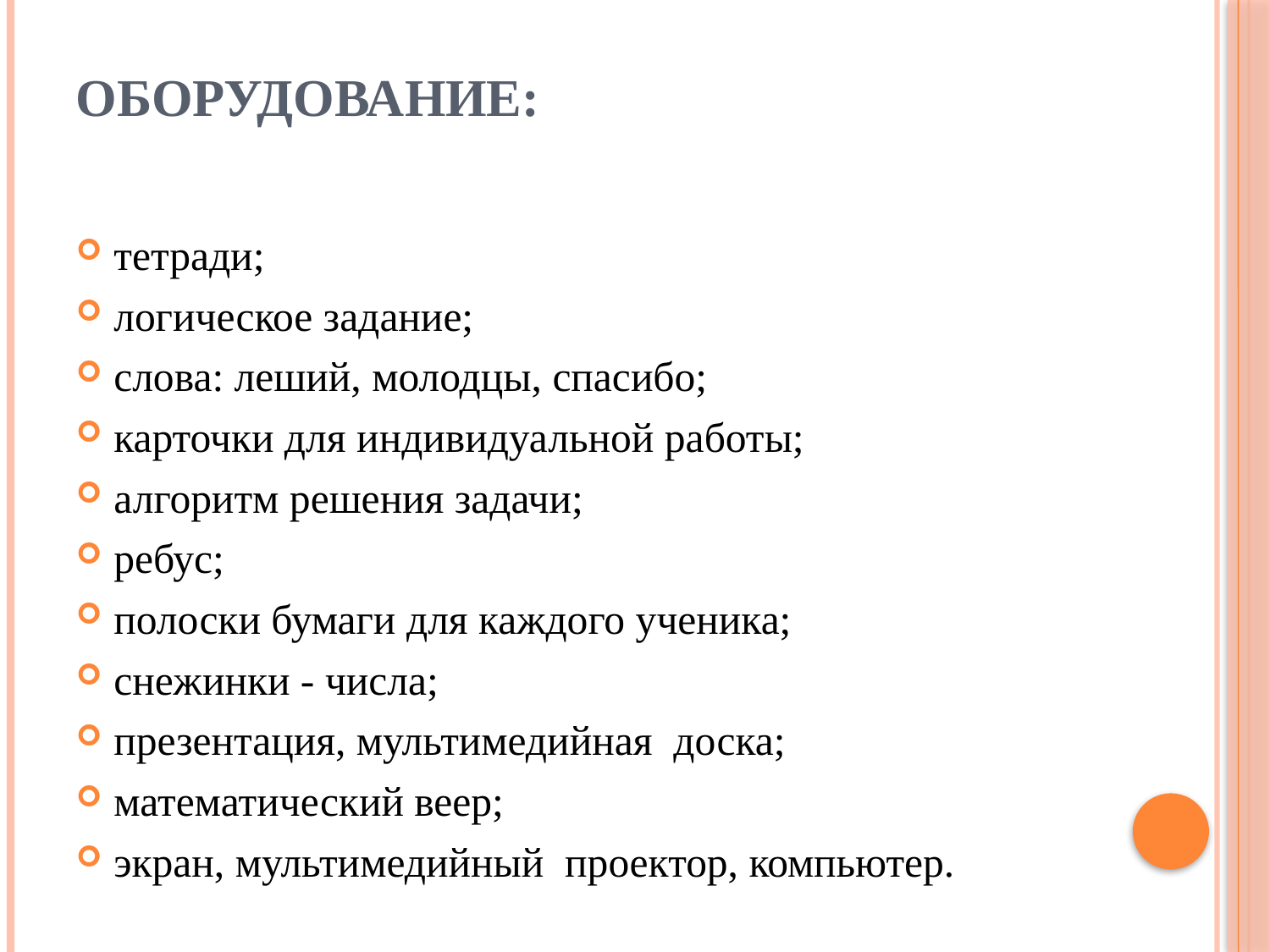

# Оборудование:
тетради;
логическое задание;
слова: леший, молодцы, спасибо;
карточки для индивидуальной работы;
алгоритм решения задачи;
ребус;
полоски бумаги для каждого ученика;
снежинки - числа;
презентация, мультимедийная  доска;
математический веер;
экран, мультимедийный  проектор, компьютер.